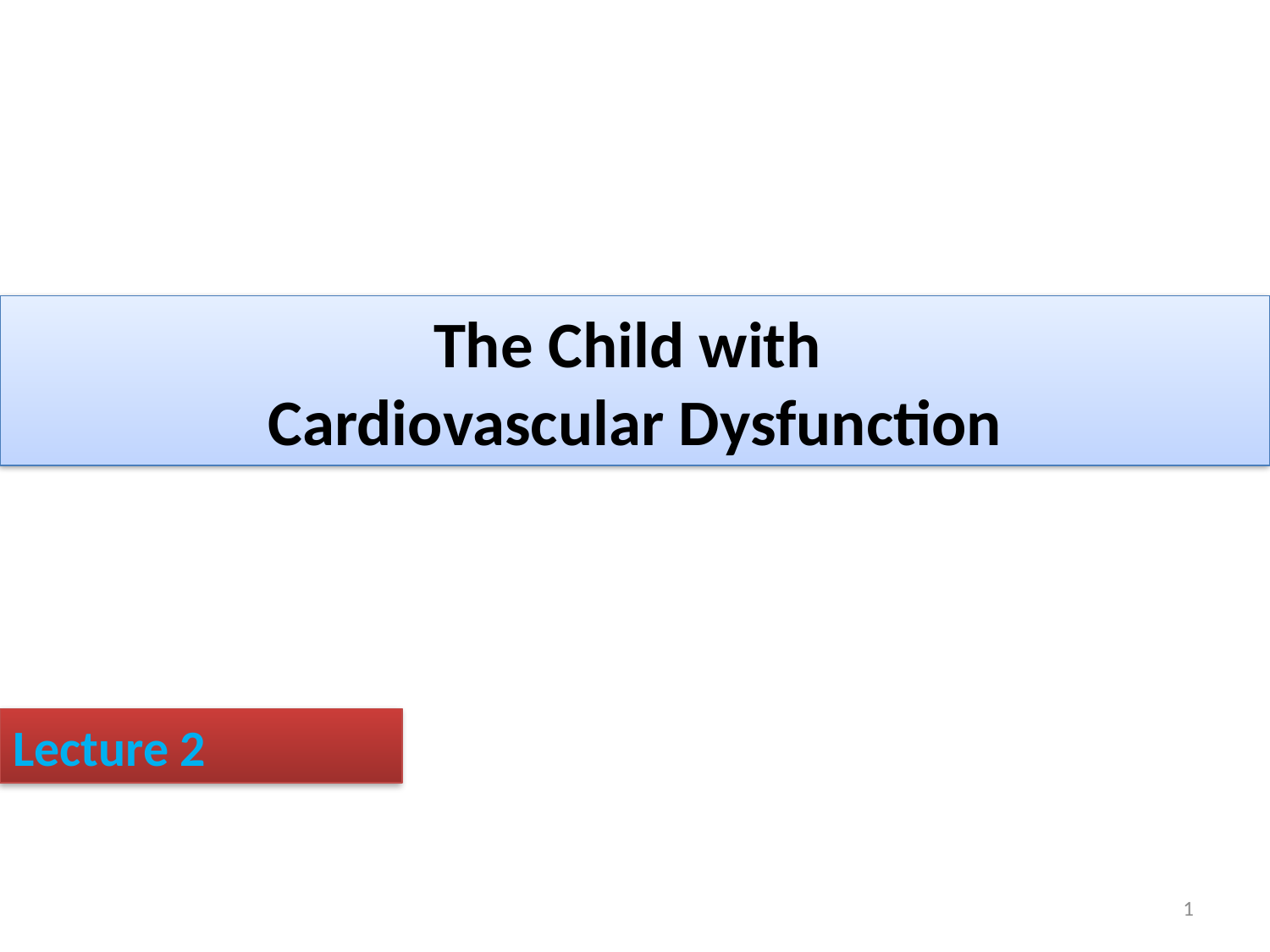

# The Child with Cardiovascular Dysfunction
Lecture 2
1